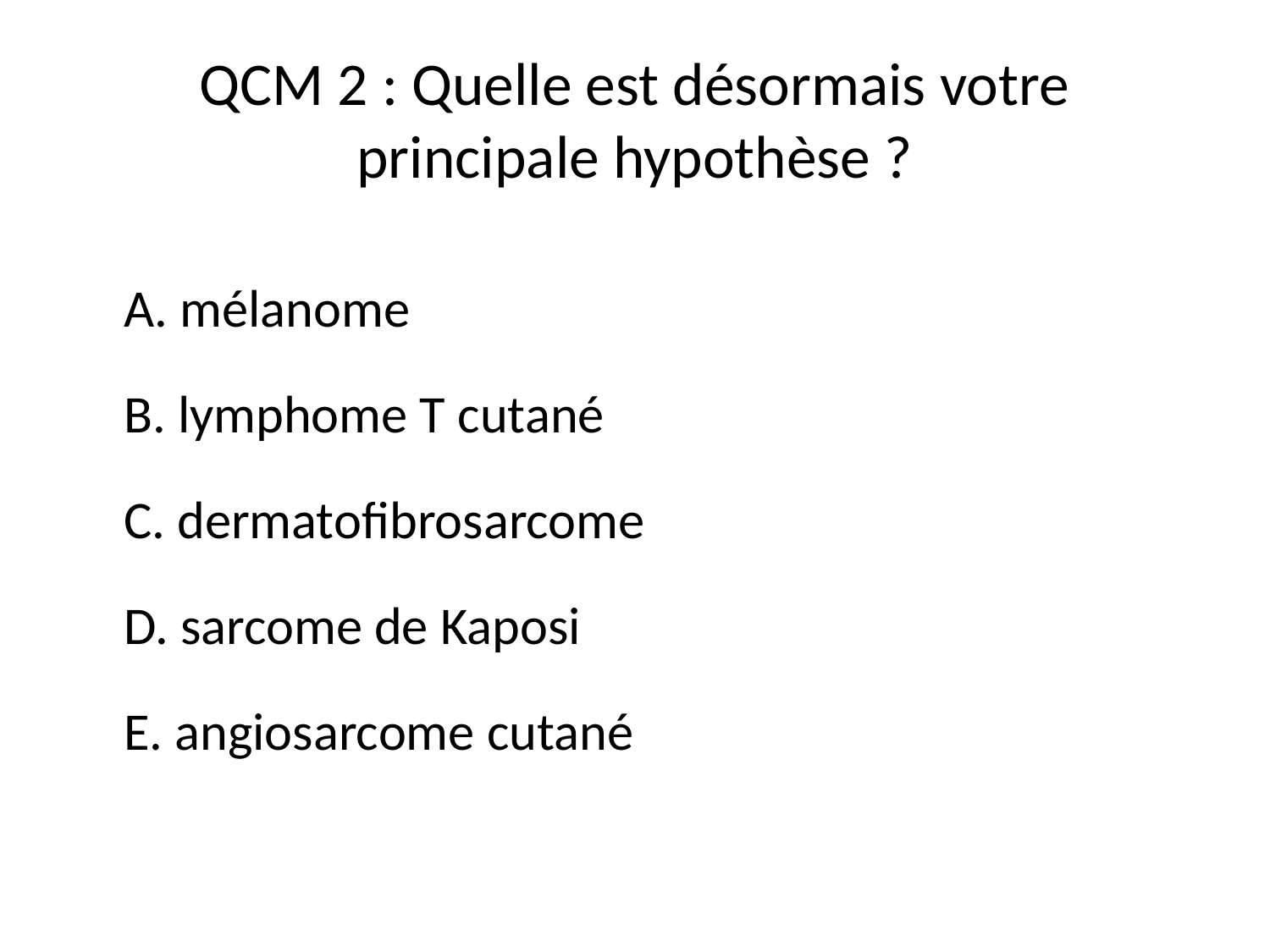

# QCM 2 : Quelle est désormais votre principale hypothèse ?
A. mélanome
B. lymphome T cutané
C. dermatofibrosarcome
D. sarcome de Kaposi
E. angiosarcome cutané